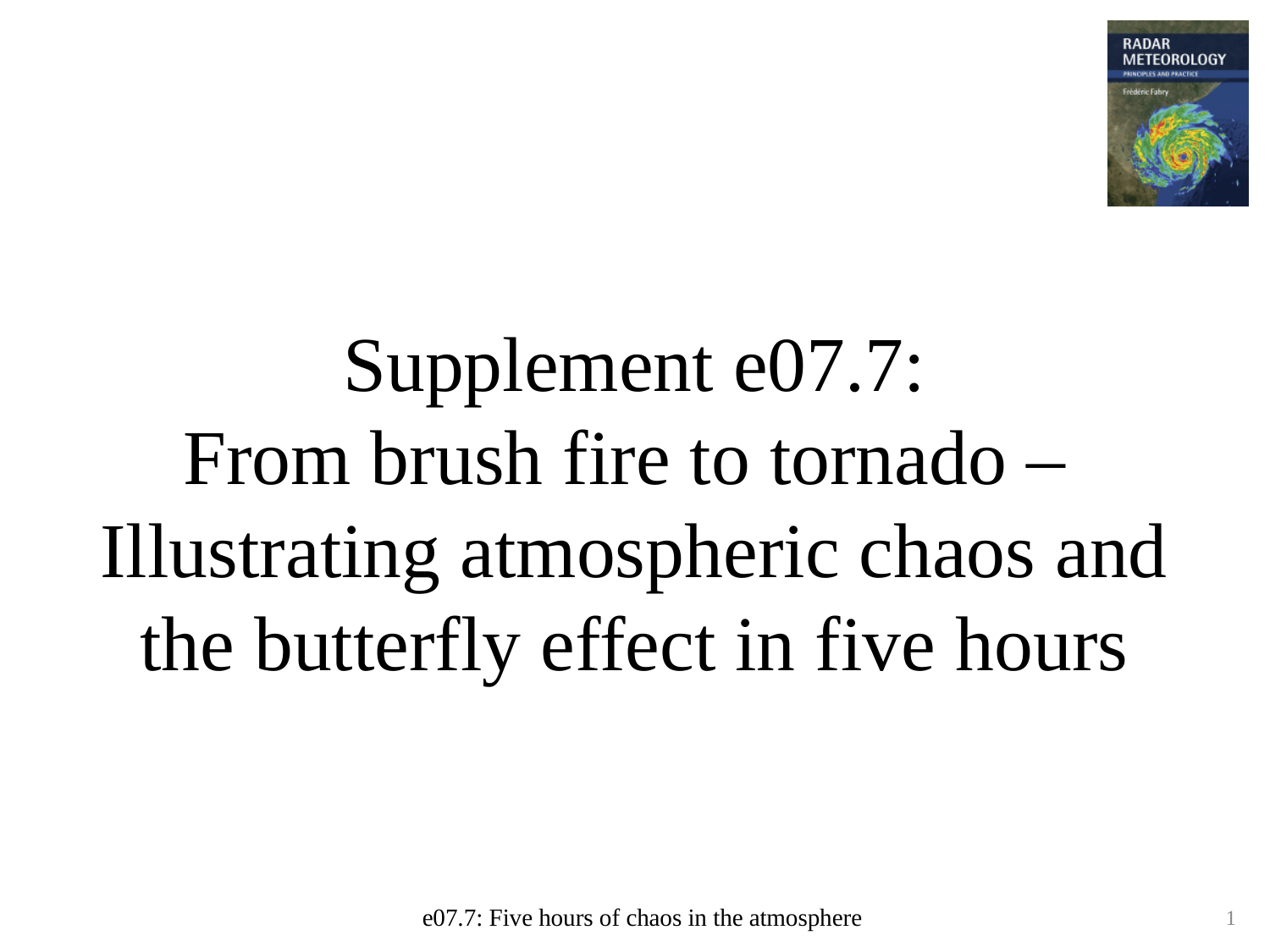

# Supplement e07.7: From brush fire to tornado – Illustrating atmospheric chaos and the butterfly effect in five hours
e07.7: Five hours of chaos in the atmosphere
1